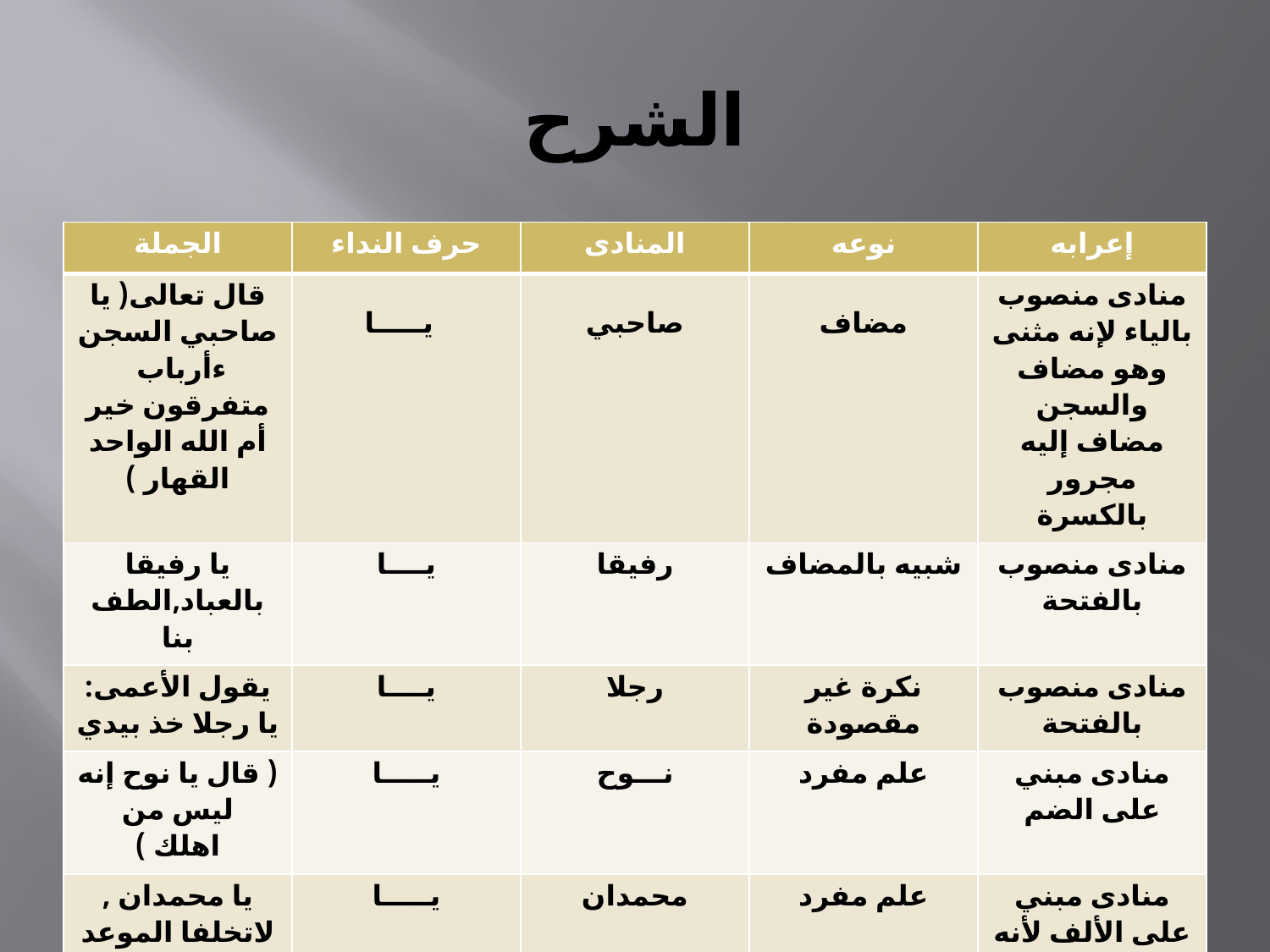

# الشرح
| الجملة | حرف النداء | المنادى | نوعه | إعرابه |
| --- | --- | --- | --- | --- |
| قال تعالى( يا صاحبي السجن ءأرباب متفرقون خير أم الله الواحد القهار ) | يـــــا | صاحبي | مضاف | منادى منصوب بالياء لإنه مثنى وهو مضاف والسجن مضاف إليه مجرور بالكسرة |
| يا رفيقا بالعباد,الطف بنا | يــــا | رفيقا | شبيه بالمضاف | منادى منصوب بالفتحة |
| يقول الأعمى: يا رجلا خذ بيدي | يــــا | رجلا | نكرة غير مقصودة | منادى منصوب بالفتحة |
| ( قال يا نوح إنه ليس من اهلك ) | يـــــا | نـــوح | علم مفرد | منادى مبني على الضم |
| يا محمدان , لاتخلفا الموعد | يـــــا | محمدان | علم مفرد | منادى مبني على الألف لأنه مثنى |
| يا مسلمون ارفعوا راية الحق | يــــــا |  |  |  |
| يا معلمات , حان وقت الدرس |  |  |  |  |